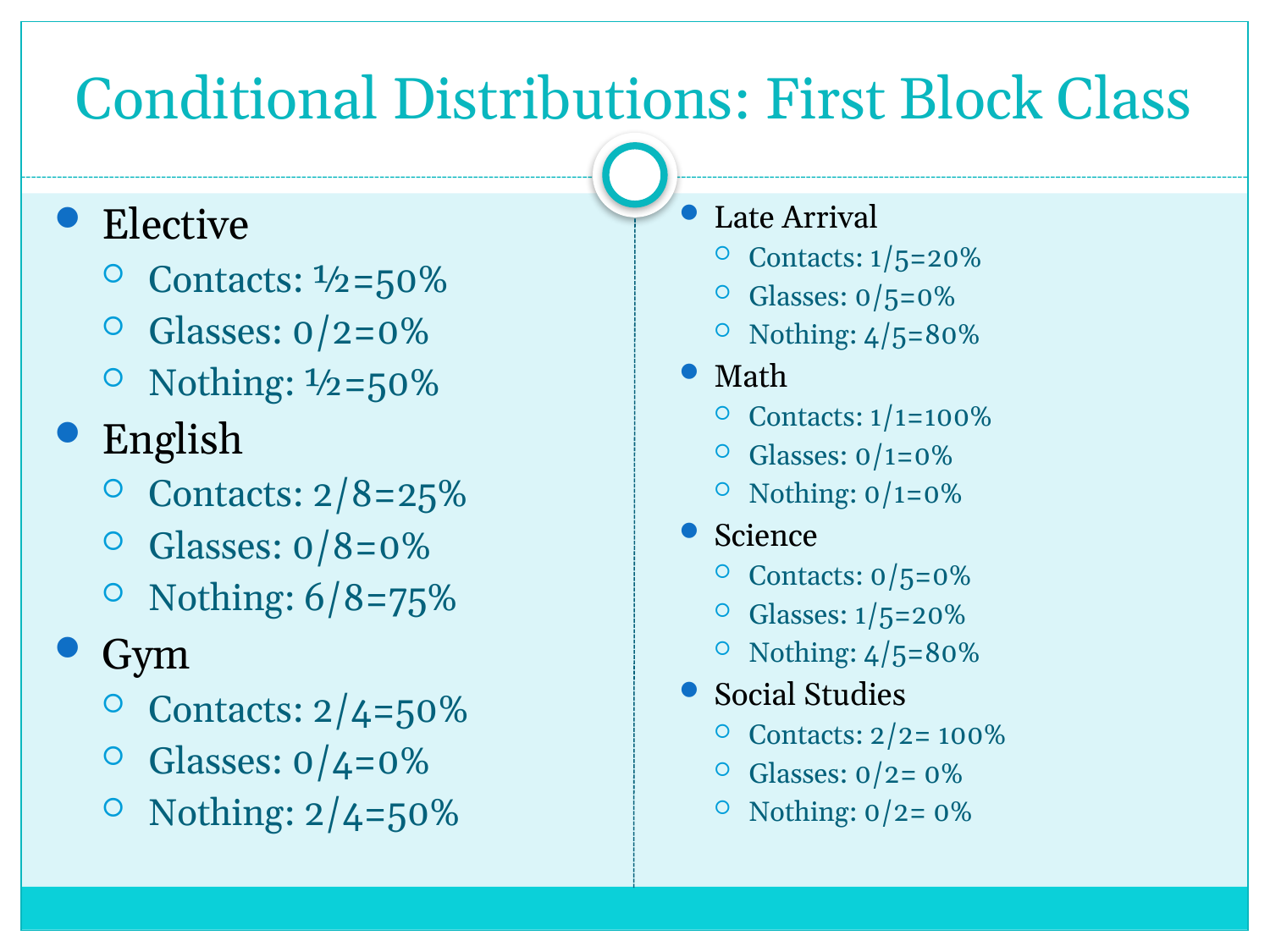

# Conditional Distributions: First Block Class
Elective
Contacts: ½=50%
Glasses: 0/2=0%
Nothing: ½=50%
English
Contacts: 2/8=25%
Glasses: 0/8=0%
Nothing: 6/8=75%
Gym
Contacts: 2/4=50%
Glasses: 0/4=0%
Nothing: 2/4=50%
Late Arrival
Contacts: 1/5=20%
Glasses: 0/5=0%
Nothing: 4/5=80%
Math
Contacts: 1/1=100%
Glasses: 0/1=0%
Nothing: 0/1=0%
Science
Contacts: 0/5=0%
Glasses: 1/5=20%
Nothing: 4/5=80%
Social Studies
Contacts: 2/2= 100%
Glasses: 0/2= 0%
Nothing: 0/2= 0%